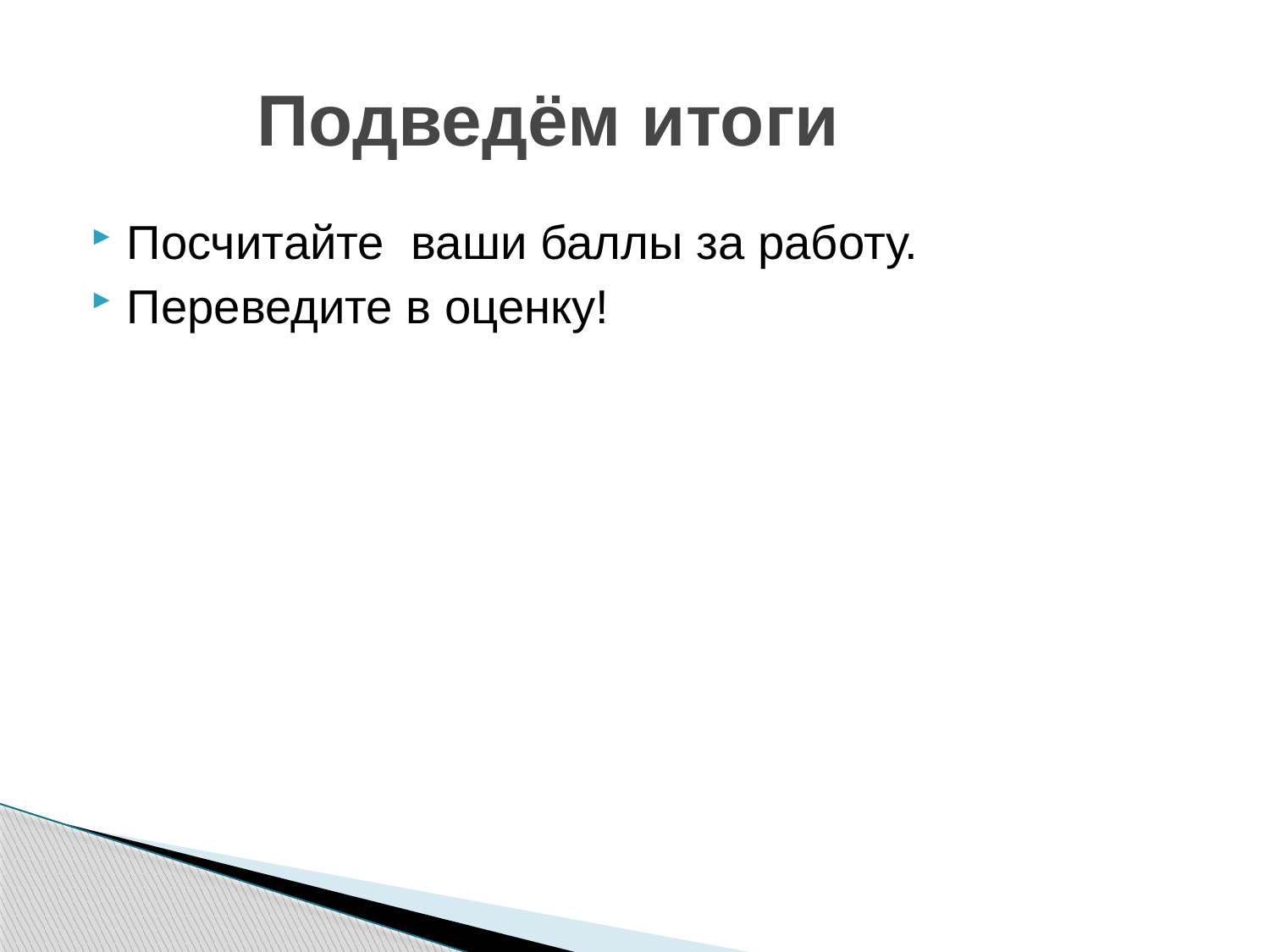

# Подведём итоги
Посчитайте  ваши баллы за работу.
Переведите в оценку!